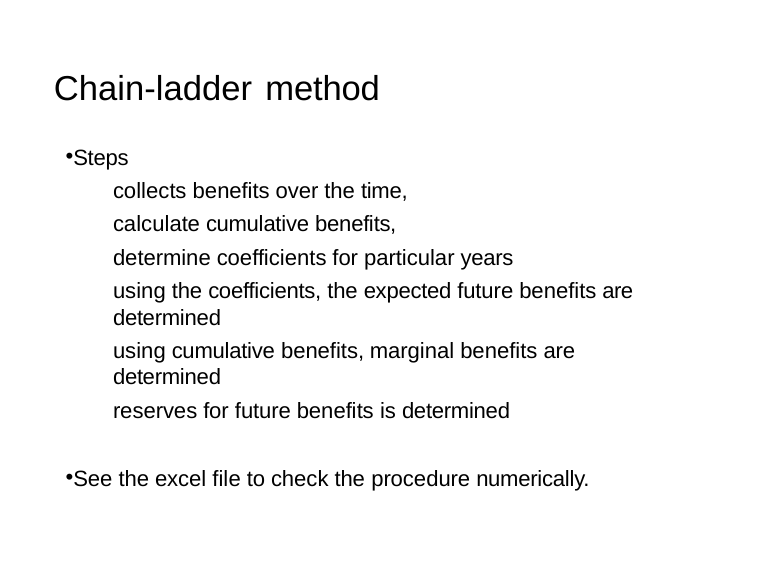

# Chain-ladder method
Steps
collects benefits over the time,
calculate cumulative benefits,
determine coefficients for particular years
using the coefficients, the expected future benefits are determined
using cumulative benefits, marginal benefits are determined
reserves for future benefits is determined

See the excel file to check the procedure numerically.